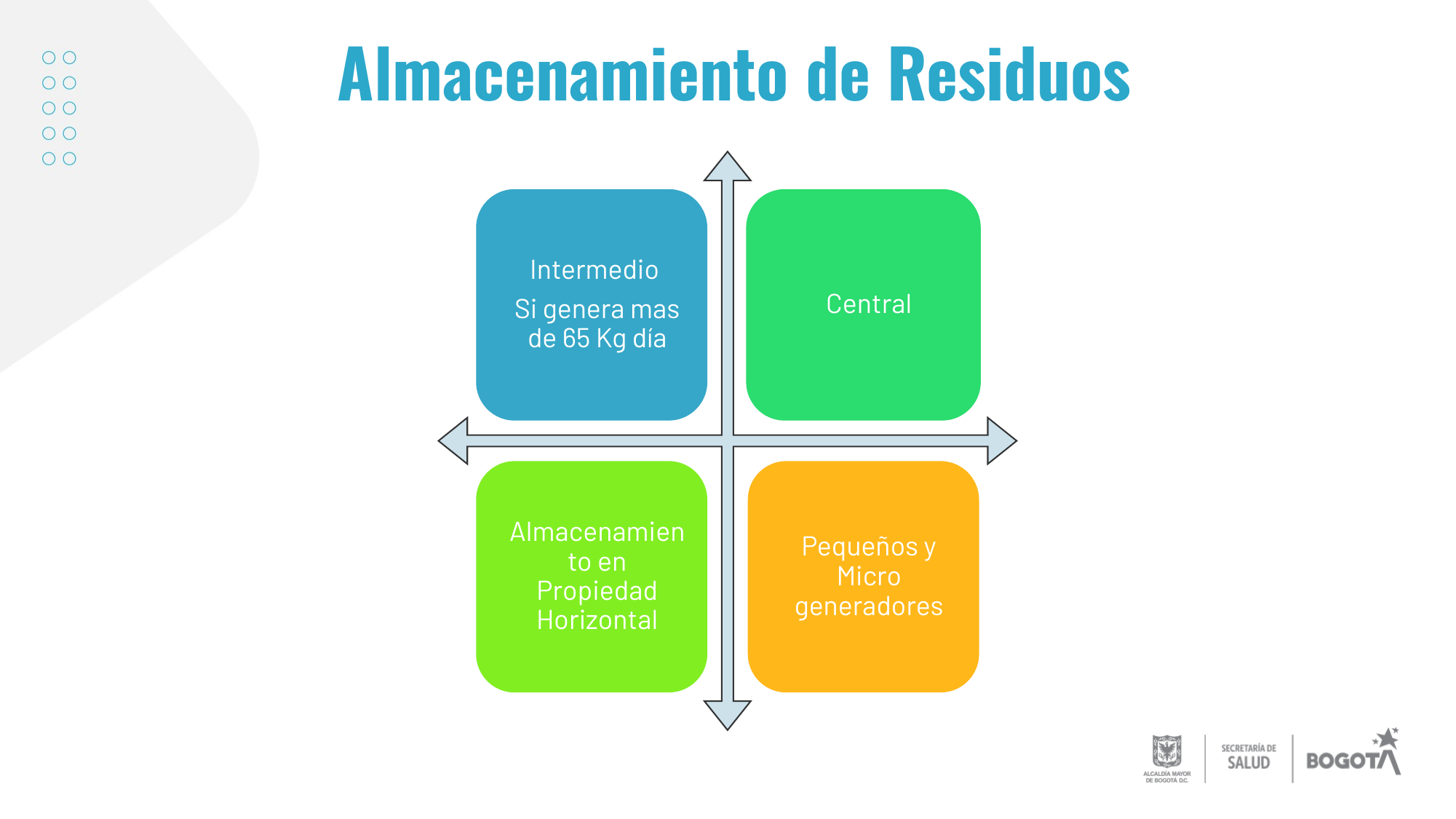

Almacenamiento de Residuos
Intermedio
Si genera mas de 65 Kg día
Central
Almacenamiento en Propiedad Horizontal
Pequeños y Micro generadores